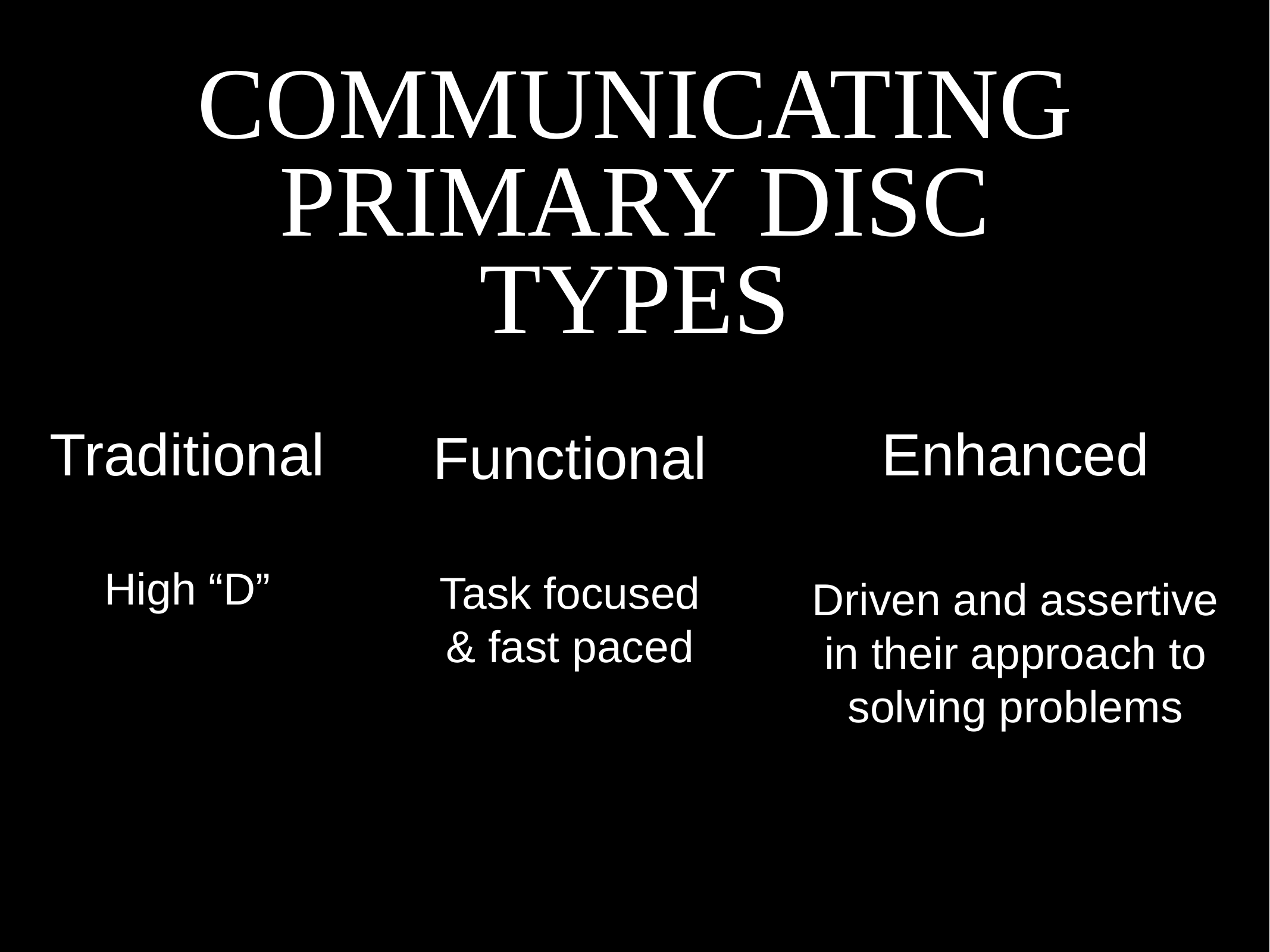

# COMMUNICATING PRIMARY DISC TYPES
Traditional
Enhanced
Functional
High “D”
Task focused
& fast paced
Driven and assertive
in their approach to solving problems